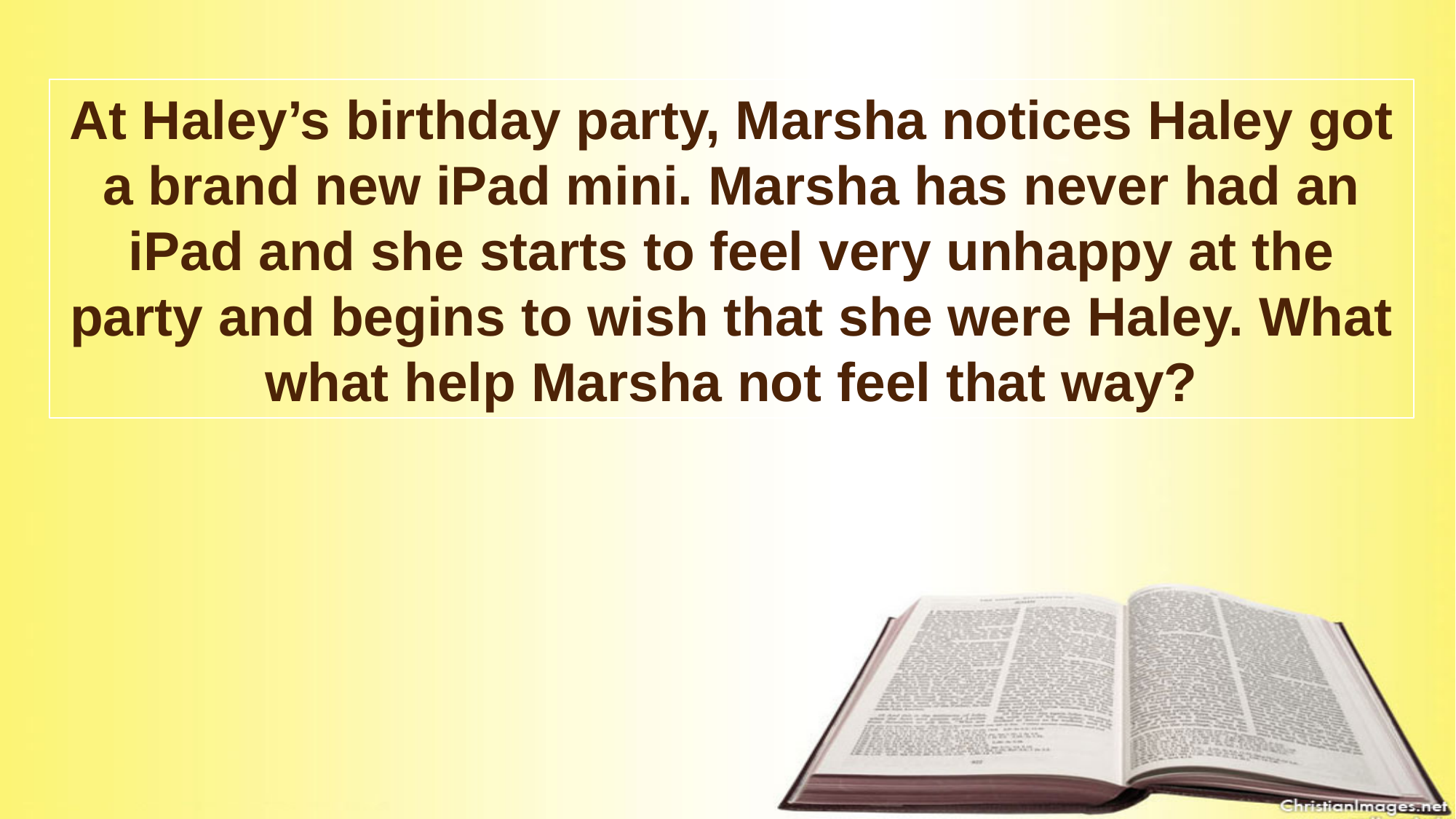

At Haley’s birthday party, Marsha notices Haley got a brand new iPad mini. Marsha has never had an iPad and she starts to feel very unhappy at the party and begins to wish that she were Haley. What what help Marsha not feel that way?